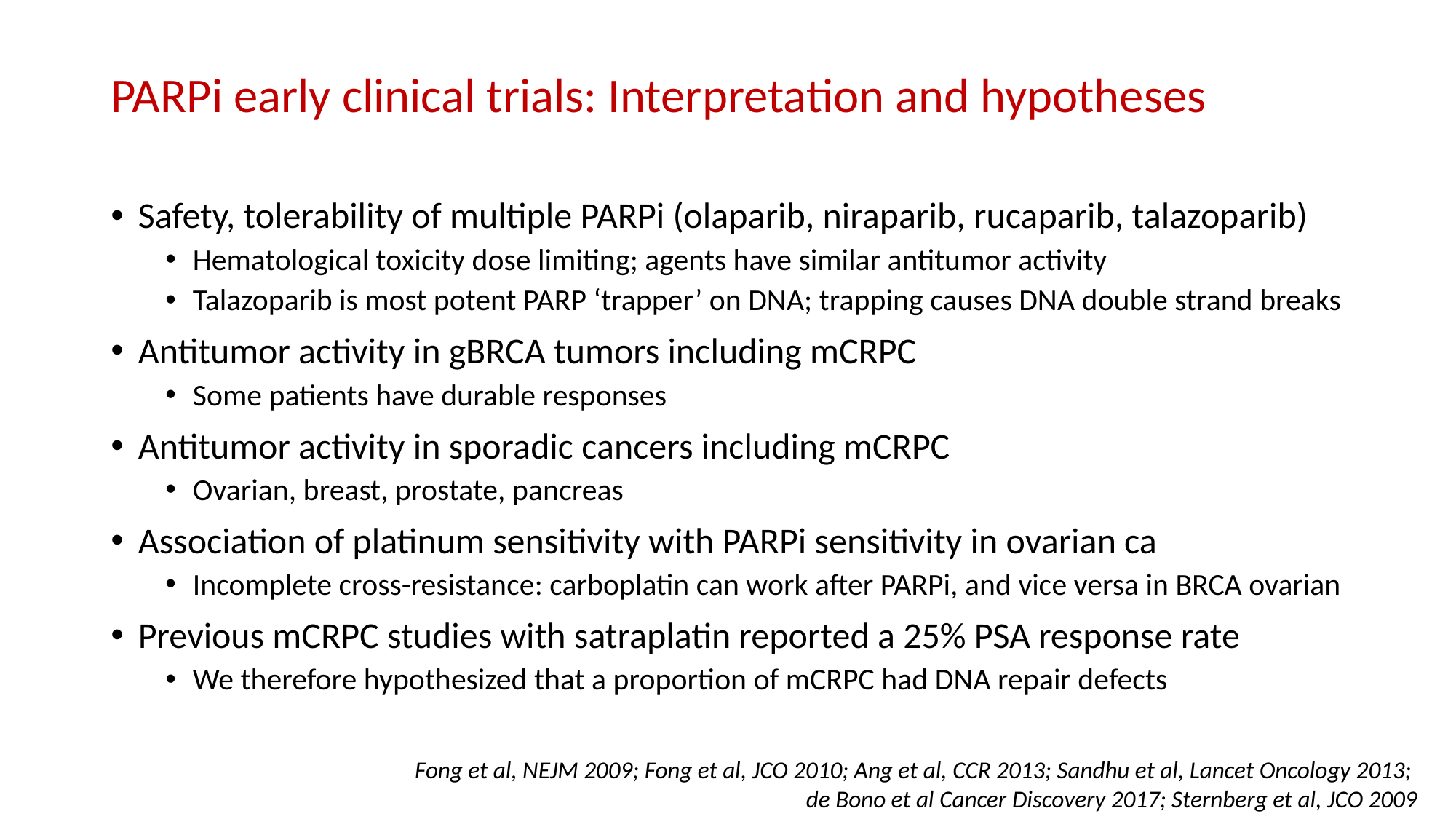

# PARPi early clinical trials: Interpretation and hypotheses
Safety, tolerability of multiple PARPi (olaparib, niraparib, rucaparib, talazoparib)
Hematological toxicity dose limiting; agents have similar antitumor activity
Talazoparib is most potent PARP ‘trapper’ on DNA; trapping causes DNA double strand breaks
Antitumor activity in gBRCA tumors including mCRPC
Some patients have durable responses
Antitumor activity in sporadic cancers including mCRPC
Ovarian, breast, prostate, pancreas
Association of platinum sensitivity with PARPi sensitivity in ovarian ca
Incomplete cross-resistance: carboplatin can work after PARPi, and vice versa in BRCA ovarian
Previous mCRPC studies with satraplatin reported a 25% PSA response rate
We therefore hypothesized that a proportion of mCRPC had DNA repair defects
Fong et al, NEJM 2009; Fong et al, JCO 2010; Ang et al, CCR 2013; Sandhu et al, Lancet Oncology 2013;
de Bono et al Cancer Discovery 2017; Sternberg et al, JCO 2009